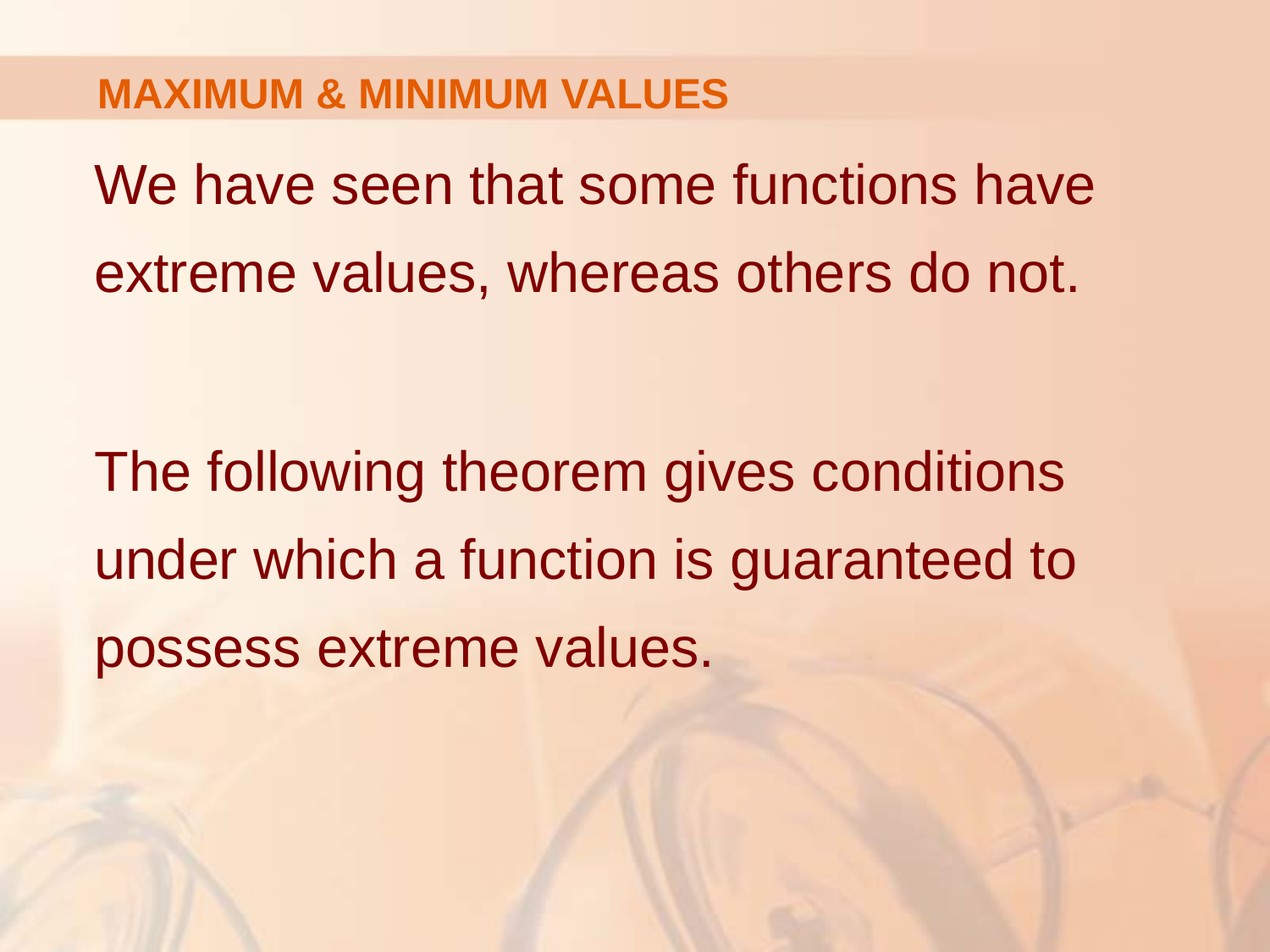

# MAXIMUM & MINIMUM VALUES
We have seen that some functions have extreme values, whereas others do not.

The following theorem gives conditions
under which a function is guaranteed to possess extreme values.